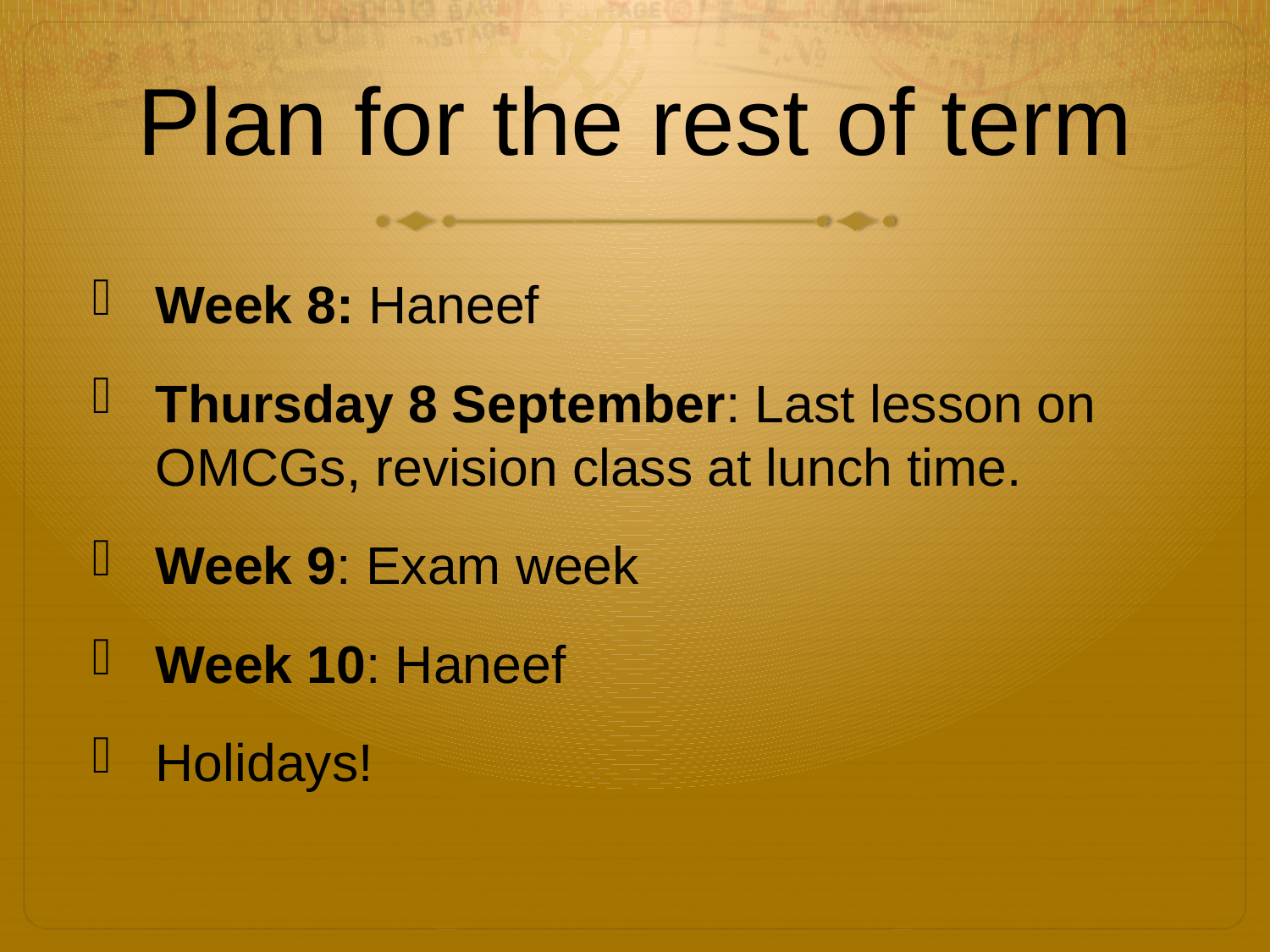

# Plan for the rest of term
Week 8: Haneef
Thursday 8 September: Last lesson on OMCGs, revision class at lunch time.
Week 9: Exam week
Week 10: Haneef
Holidays!